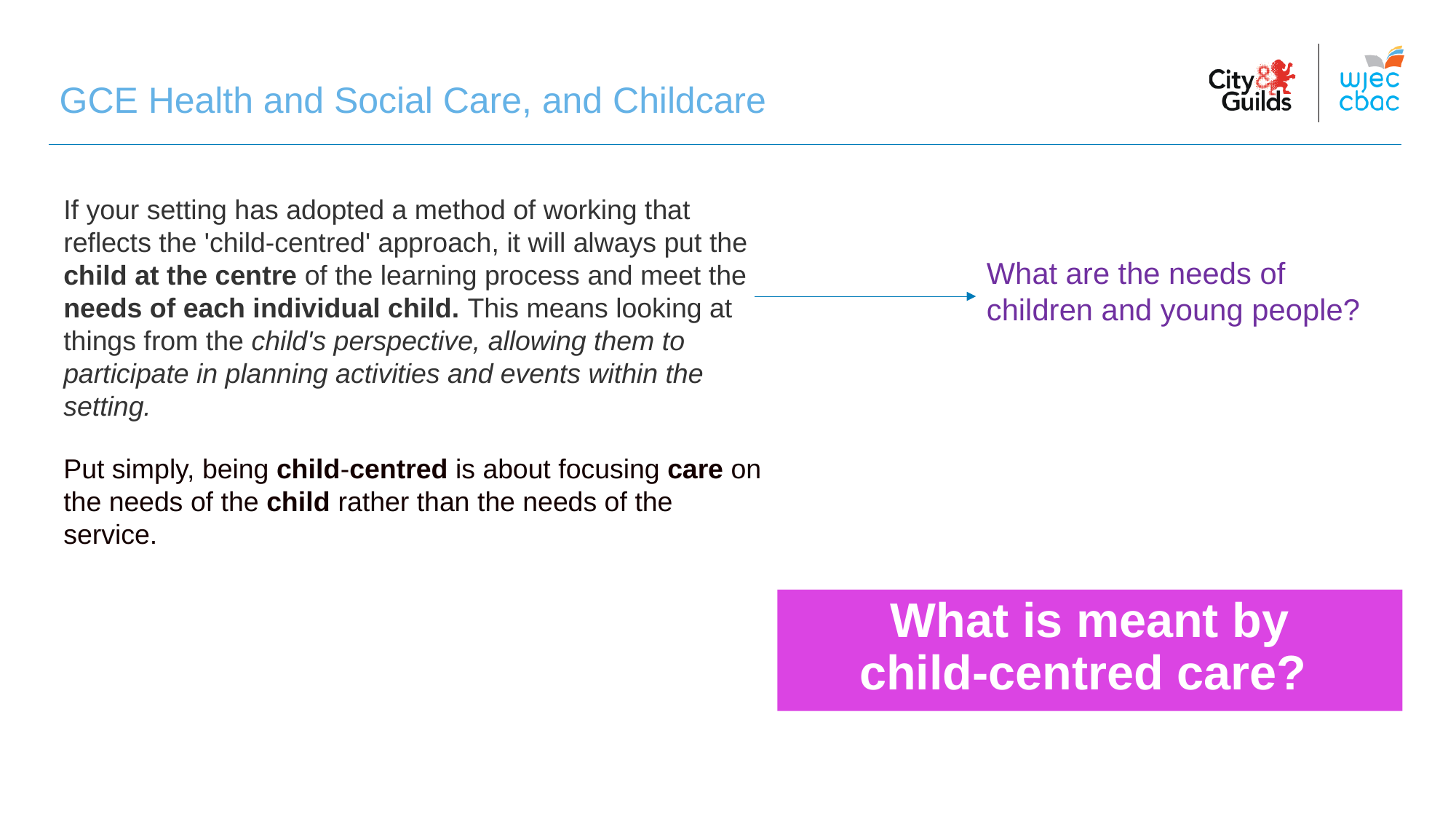

GCE Health and Social Care, and Childcare
If your setting has adopted a method of working that reflects the 'child-centred' approach, it will always put the child at the centre of the learning process and meet the needs of each individual child. This means looking at things from the child's perspective, allowing them to participate in planning activities and events within the setting.
What are the needs of children and young people?
Put simply, being child-centred is about focusing care on the needs of the child rather than the needs of the service.

# What is meant by child-centred care?